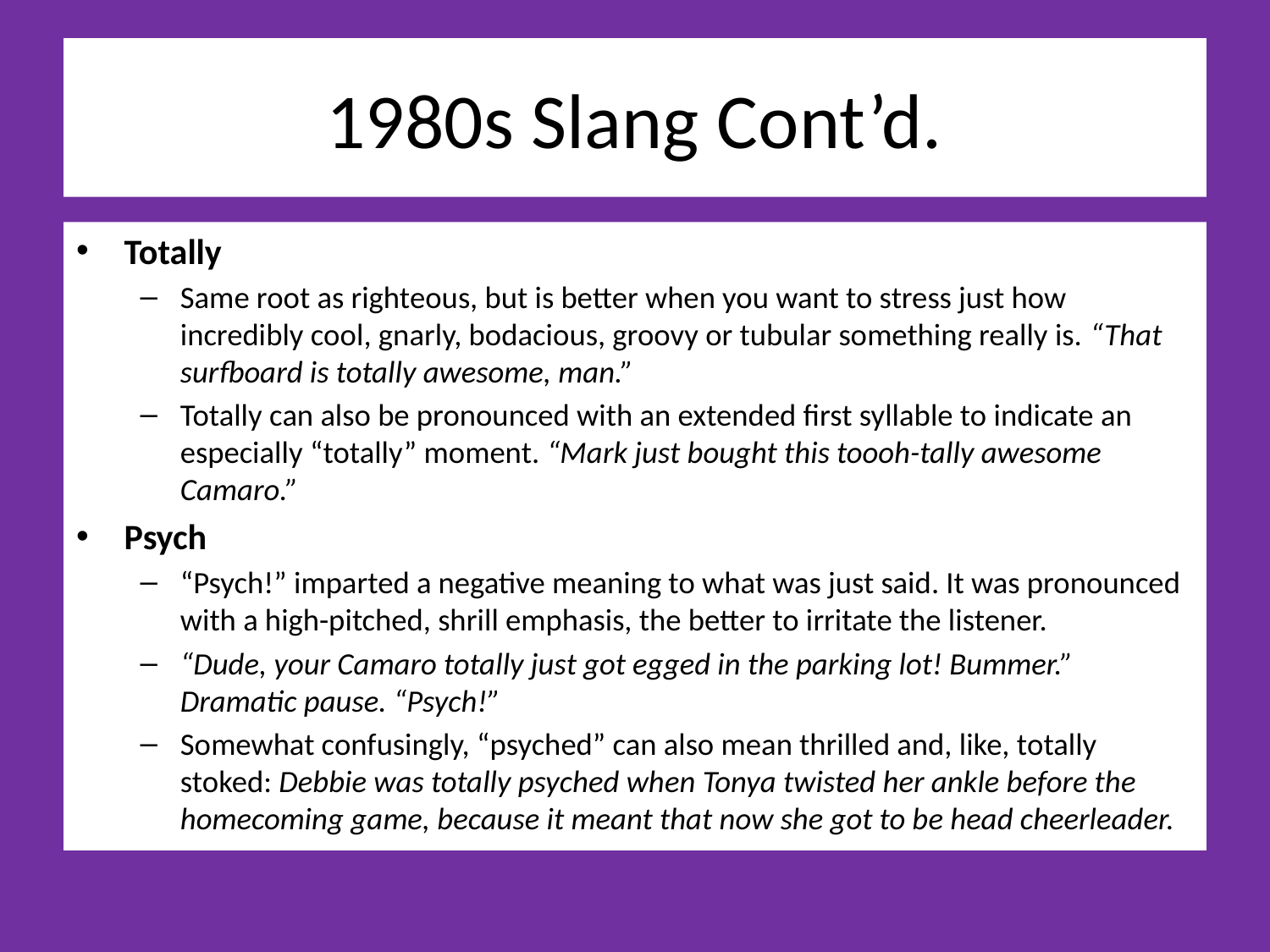

# 1980s Slang Cont’d.
Totally
Same root as righteous, but is better when you want to stress just how incredibly cool, gnarly, bodacious, groovy or tubular something really is. “That surfboard is totally awesome, man.”
Totally can also be pronounced with an extended first syllable to indicate an especially “totally” moment. “Mark just bought this toooh-tally awesome Camaro.”
Psych
“Psych!” imparted a negative meaning to what was just said. It was pronounced with a high-pitched, shrill emphasis, the better to irritate the listener.
“Dude, your Camaro totally just got egged in the parking lot! Bummer.” Dramatic pause. “Psych!”
Somewhat confusingly, “psyched” can also mean thrilled and, like, totally stoked: Debbie was totally psyched when Tonya twisted her ankle before the homecoming game, because it meant that now she got to be head cheerleader.